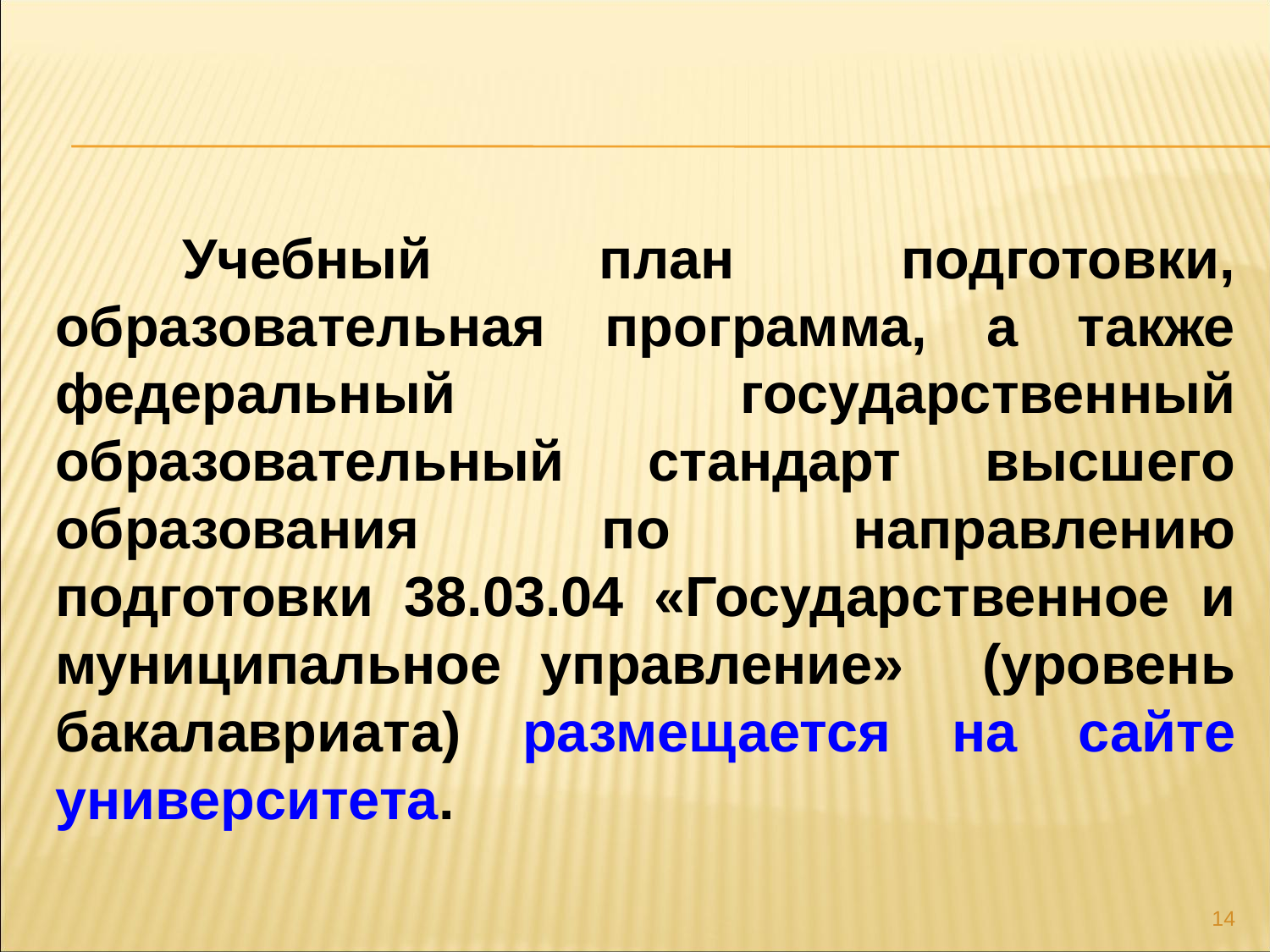

Учебный план подготовки, образовательная программа, а также федеральный государственный образовательный стандарт высшего образования по направлению подготовки 38.03.04 «Государственное и муниципальное управление»  (уровень бакалавриата) размещается на сайте университета.
14